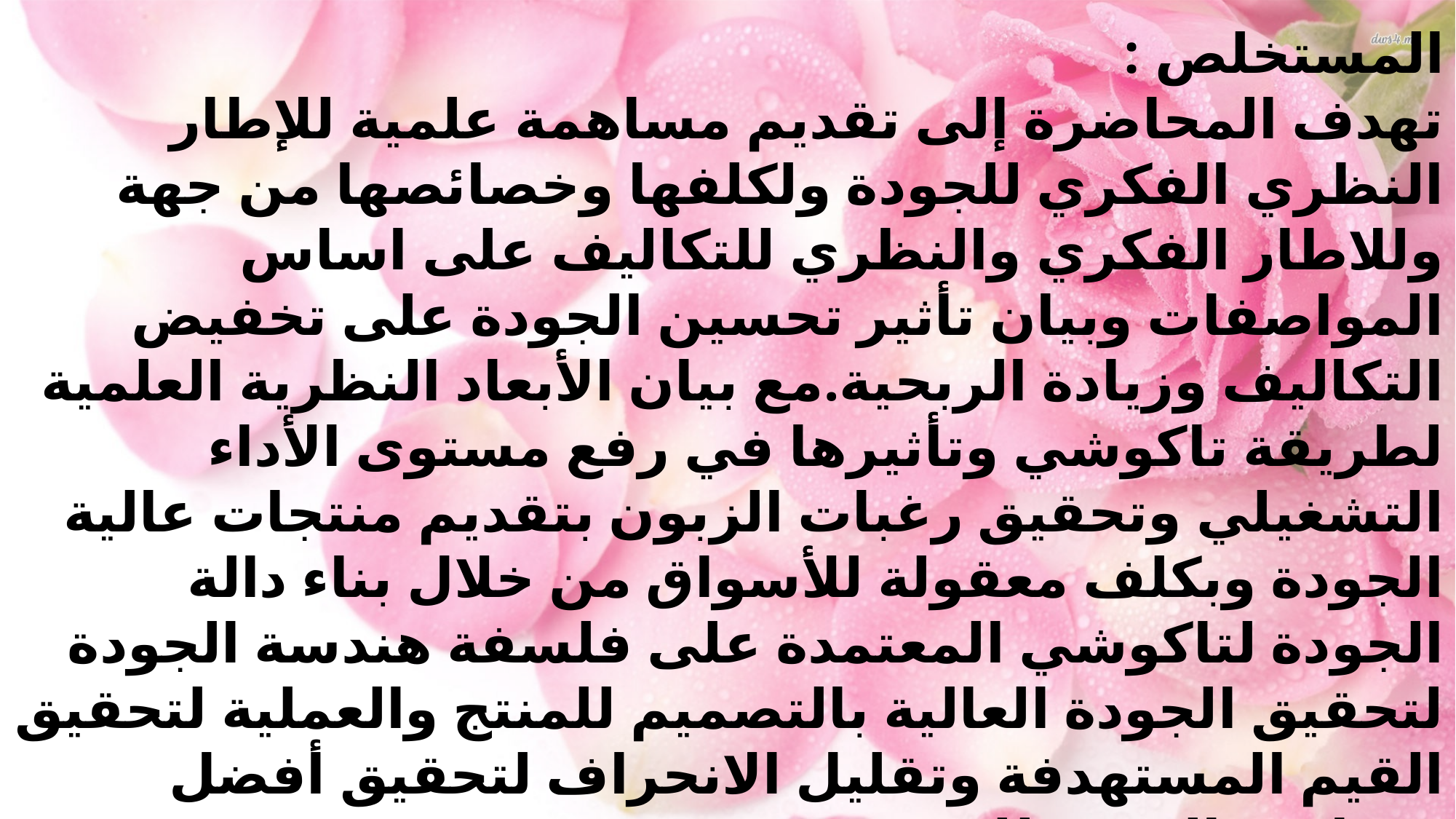

المستخلص :
تهدف المحاضرة إلى تقديم مساهمة علمية للإطار النظري الفكري للجودة ولكلفها وخصائصها من جهة وللاطار الفكري والنظري للتكاليف على اساس المواصفات وبيان تأثير تحسين الجودة على تخفيض التكاليف وزيادة الربحية.مع بيان الأبعاد النظرية العلمية لطريقة تاكوشي وتأثيرها في رفع مستوى الأداء التشغيلي وتحقيق رغبات الزبون بتقديم منتجات عالية الجودة وبكلف معقولة للأسواق من خلال بناء دالة الجودة لتاكوشي المعتمدة على فلسفة هندسة الجودة لتحقيق الجودة العالية بالتصميم للمنتج والعملية لتحقيق القيم المستهدفة وتقليل الانحراف لتحقيق أفضل خصائص الجودة للمنتج.